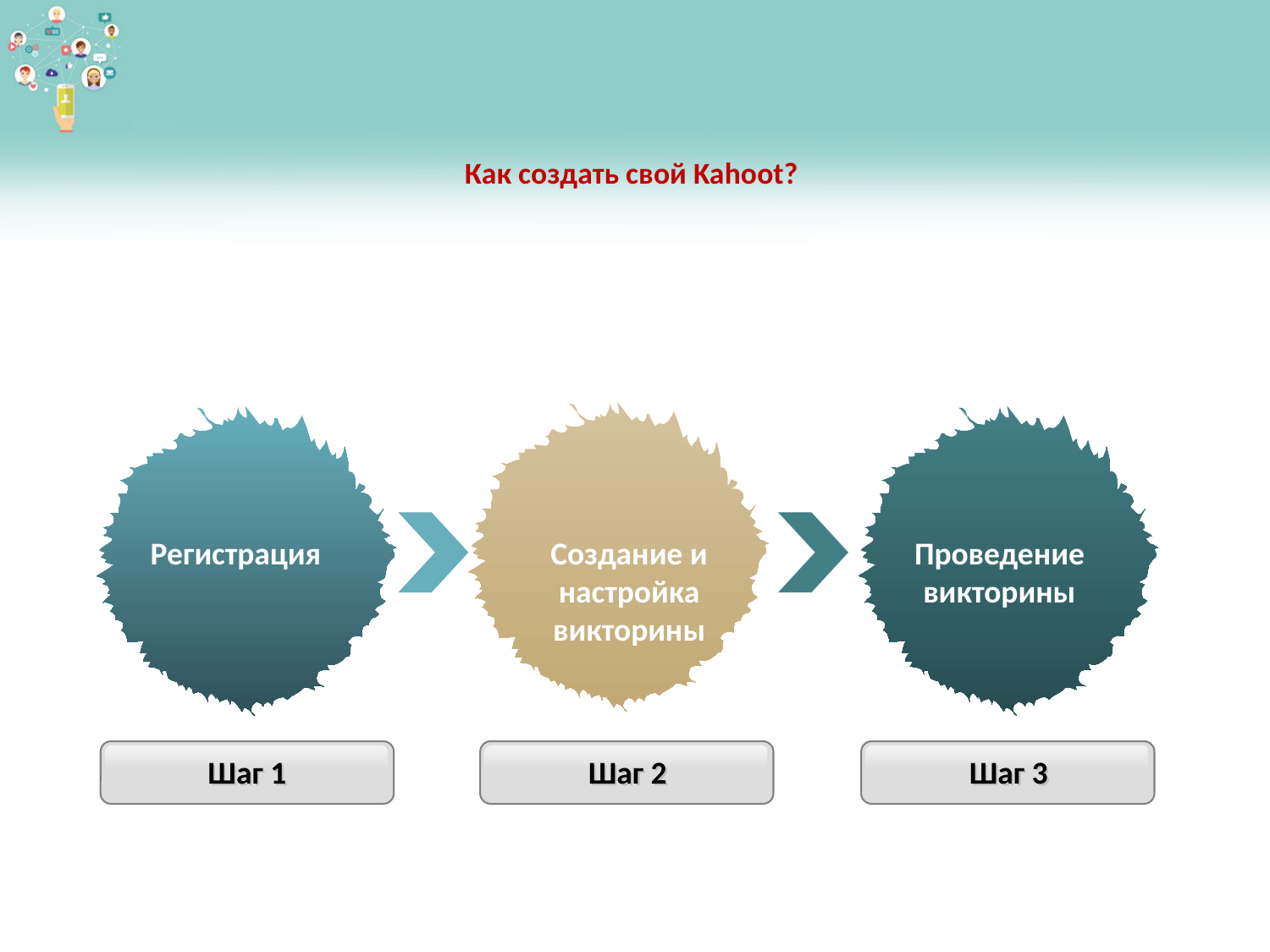

# Как создать свой Kahoot?

Регистрация
Создание и настройка викторины
Проведение викторины

Шаг 1
Шаг 2
Шаг 3